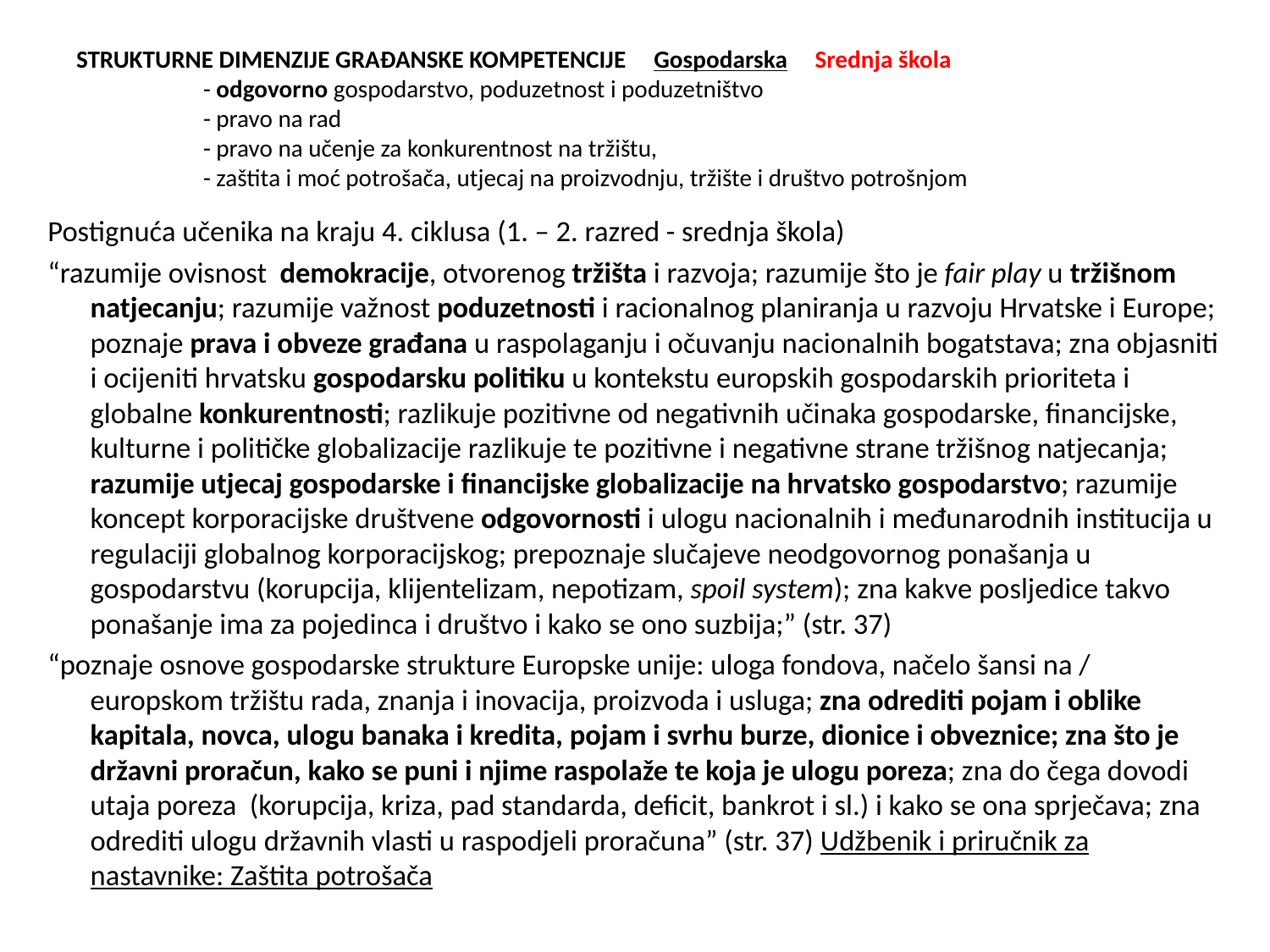

# STRUKTURNE DIMENZIJE GRAĐANSKE KOMPETENCIJE     Gospodarska     Srednja škola - odgovorno gospodarstvo, poduzetnost i poduzetništvo - pravo na rad - pravo na učenje za konkurentnost na tržištu, - zaštita i moć potrošača, utjecaj na proizvodnju, tržište i društvo potrošnjom
Postignuća učenika na kraju 4. ciklusa (1. – 2. razred - srednja škola)
“razumije ovisnost  demokracije, otvorenog tržišta i razvoja; razumije što je fair play u tržišnom natjecanju; razumije važnost poduzetnosti i racionalnog planiranja u razvoju Hrvatske i Europe; poznaje prava i obveze građana u raspolaganju i očuvanju nacionalnih bogatstava; zna objasniti i ocijeniti hrvatsku gospodarsku politiku u kontekstu europskih gospodarskih prioriteta i globalne konkurentnosti; razlikuje pozitivne od negativnih učinaka gospodarske, financijske, kulturne i političke globalizacije razlikuje te pozitivne i negativne strane tržišnog natjecanja; razumije utjecaj gospodarske i financijske globalizacije na hrvatsko gospodarstvo; razumije koncept korporacijske društvene odgovornosti i ulogu nacionalnih i međunarodnih institucija u regulaciji globalnog korporacijskog; prepoznaje slučajeve neodgovornog ponašanja u gospodarstvu (korupcija, klijentelizam, nepotizam, spoil system); zna kakve posljedice takvo ponašanje ima za pojedinca i društvo i kako se ono suzbija;” (str. 37)
“poznaje osnove gospodarske strukture Europske unije: uloga fondova, načelo šansi na / europskom tržištu rada, znanja i inovacija, proizvoda i usluga; zna odrediti pojam i oblike kapitala, novca, ulogu banaka i kredita, pojam i svrhu burze, dionice i obveznice; zna što je državni proračun, kako se puni i njime raspolaže te koja je ulogu poreza; zna do čega dovodi utaja poreza  (korupcija, kriza, pad standarda, deficit, bankrot i sl.) i kako se ona sprječava; zna odrediti ulogu državnih vlasti u raspodjeli proračuna” (str. 37) Udžbenik i priručnik za nastavnike: Zaštita potrošača